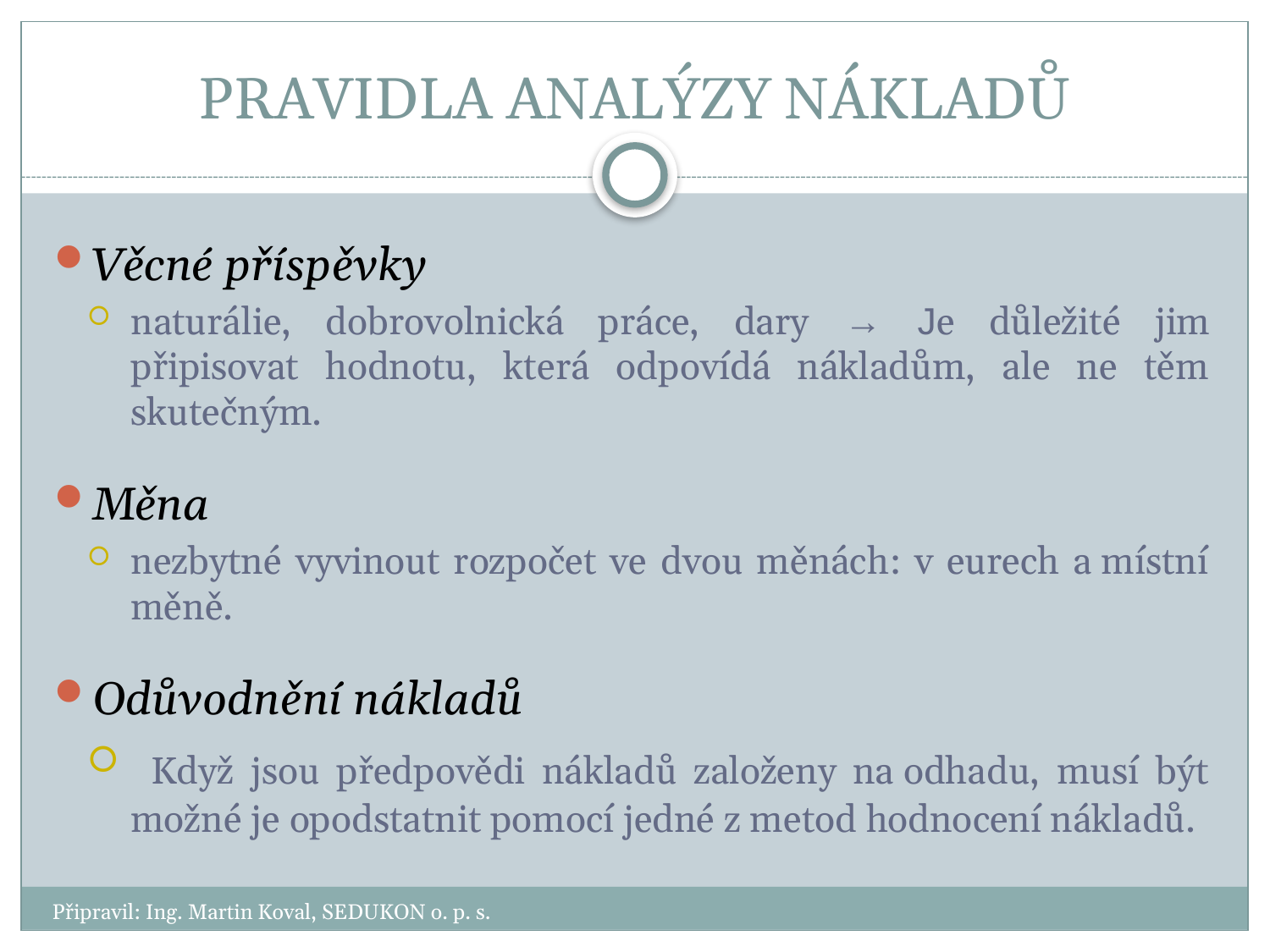

# PRAVIDLA ANALÝZY NÁKLADŮ
Věcné příspěvky
naturálie, dobrovolnická práce, dary → Je důležité jim připisovat hodnotu, která odpovídá nákladům, ale ne těm skutečným.

Měna
nezbytné vyvinout rozpočet ve dvou měnách: v eurech a místní měně.

Odůvodnění nákladů
 Když jsou předpovědi nákladů založeny na odhadu, musí být možné je opodstatnit pomocí jedné z metod hodnocení nákladů.

Připravil: Ing. Martin Koval, SEDUKON o. p. s.